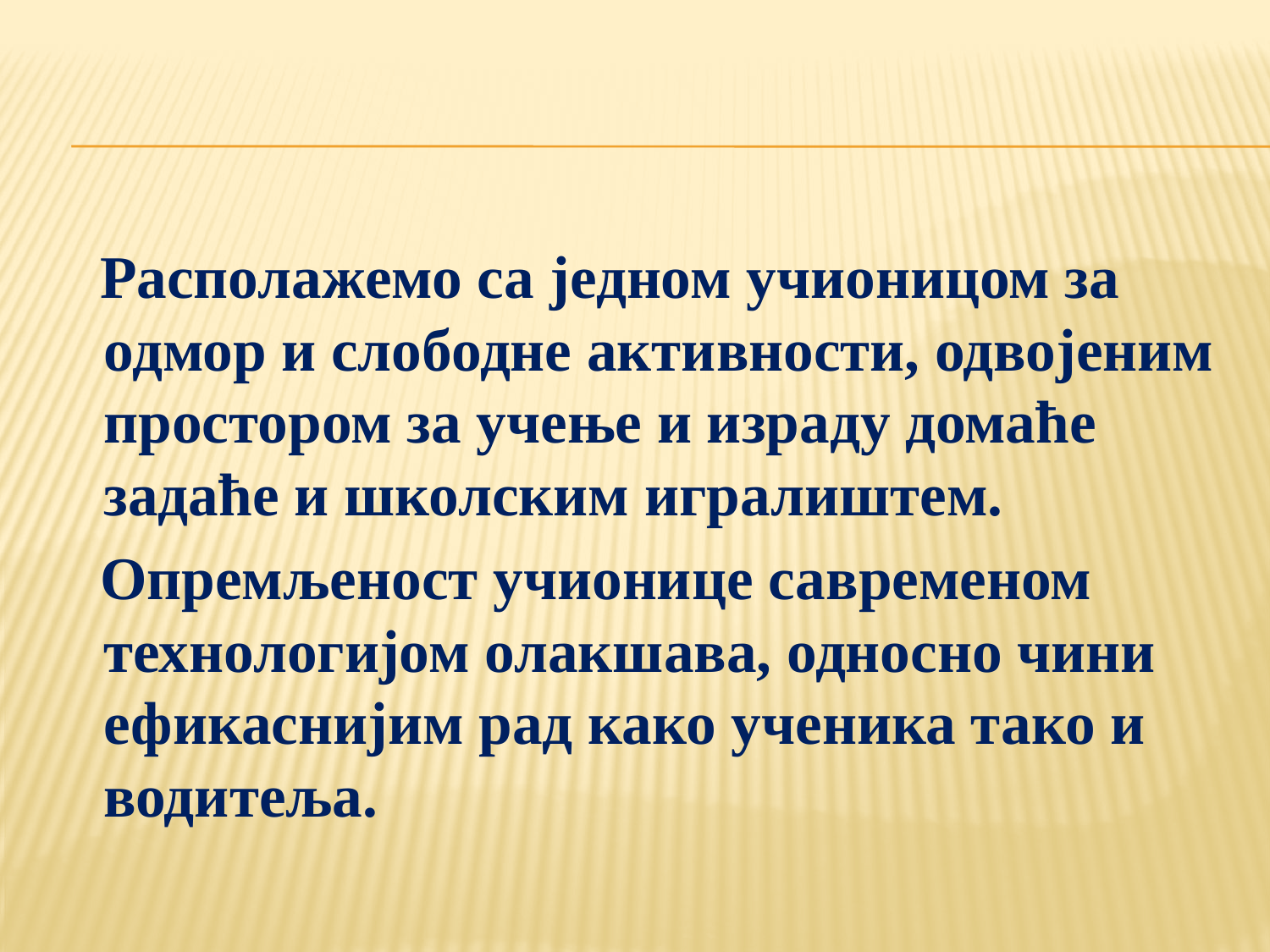

#

   Располажемо са једном учионицом за одмор и слободне активности, одвојеним простором за учење и израду домаће задаће и школским игралиштем.
   Опремљеност учионице савременом технологијом олакшава, односно чини ефикаснијим рад како ученика тако и водитеља.